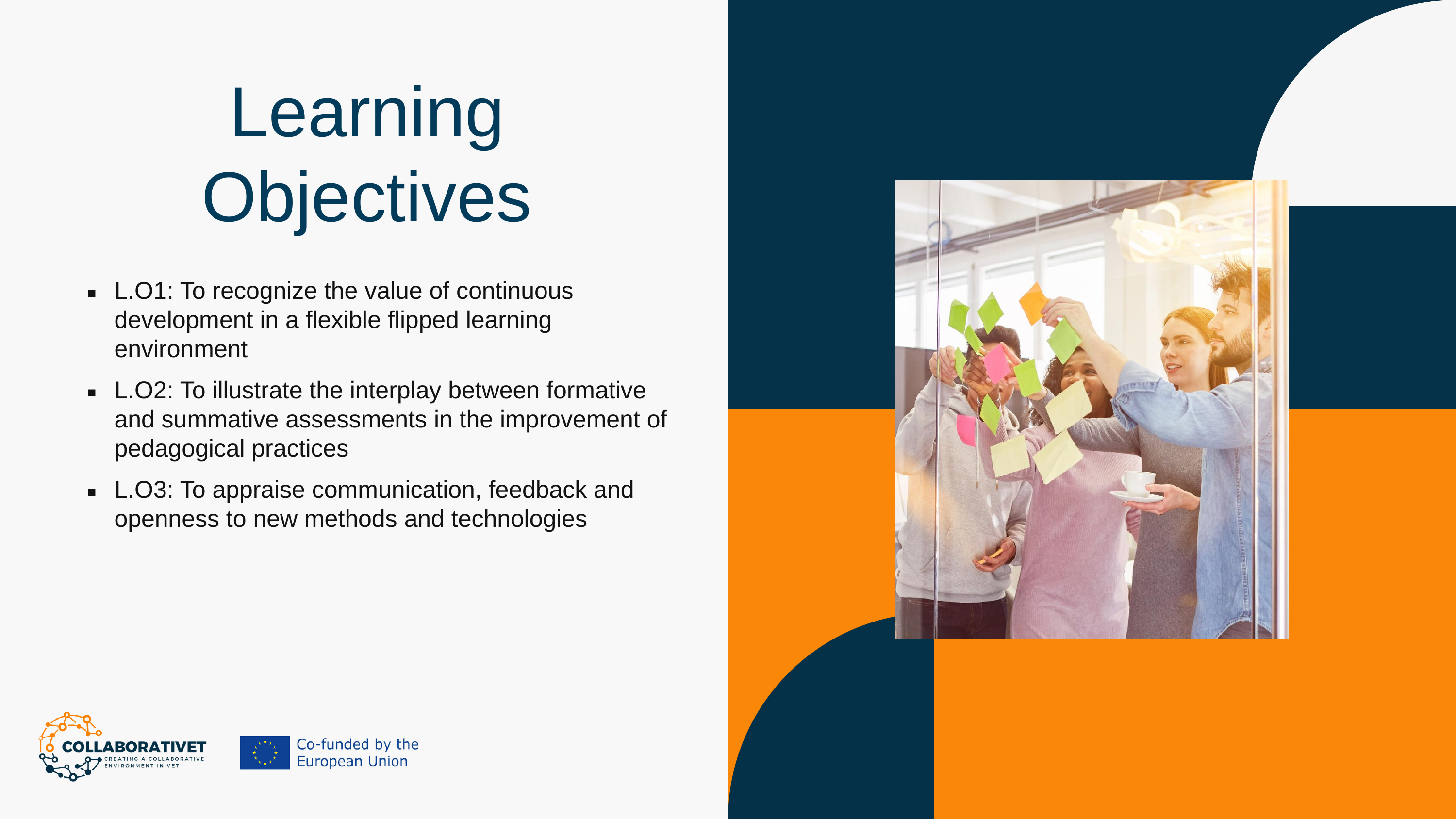

Learning Objectives

L.O1: To recognize the value of continuous development in a flexible flipped learning environment
L.O2: To illustrate the interplay between formative and summative assessments in the improvement of pedagogical practices
L.O3: To appraise communication, feedback and openness to new methods and technologies